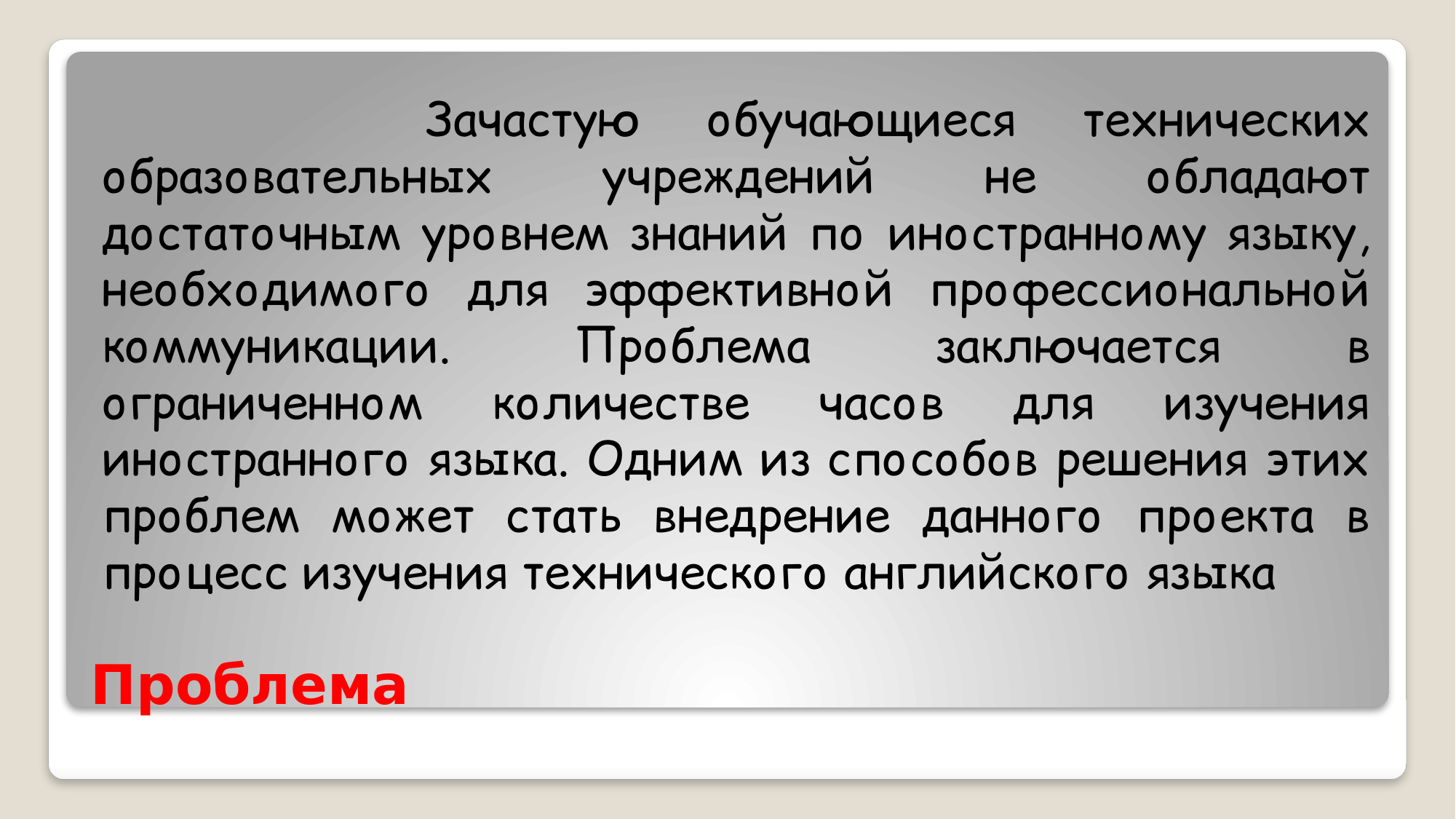

Зачастую обучающиеся технических образовательных учреждений не обладают достаточным уровнем знаний по иностранному языку, необходимого для эффективной профессиональной коммуникации. Проблема заключается в ограниченном количестве часов для изучения иностранного языка. Одним из способов решения этих проблем может стать внедрение данного проекта в процесс изучения технического английского языка
# Проблема